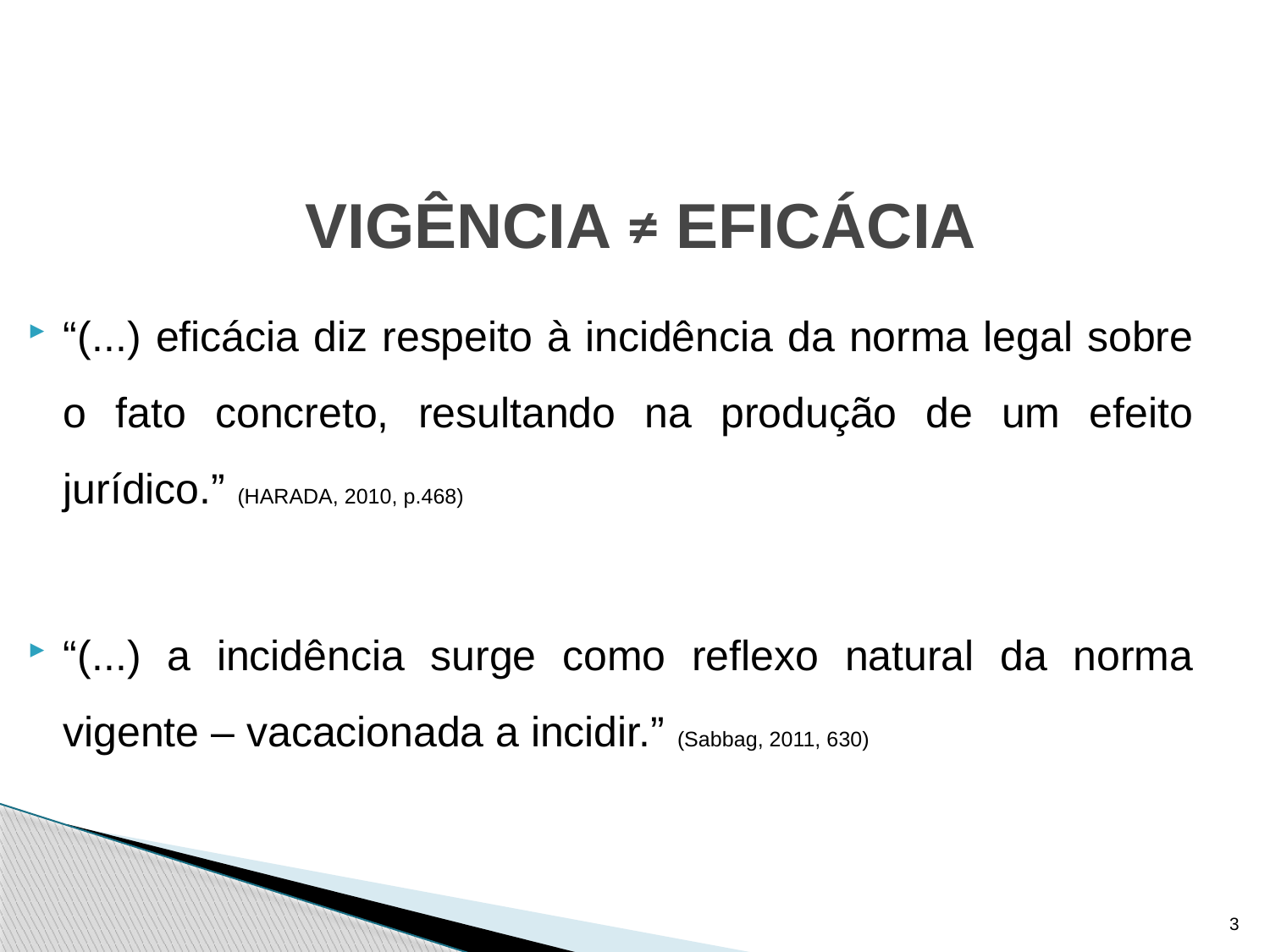

# VIGÊNCIA ≠ EFICÁCIA
“(...) eficácia diz respeito à incidência da norma legal sobre o fato concreto, resultando na produção de um efeito jurídico.” (HARADA, 2010, p.468)

“(...) a incidência surge como reflexo natural da norma vigente – vacacionada a incidir.” (Sabbag, 2011, 630)

3